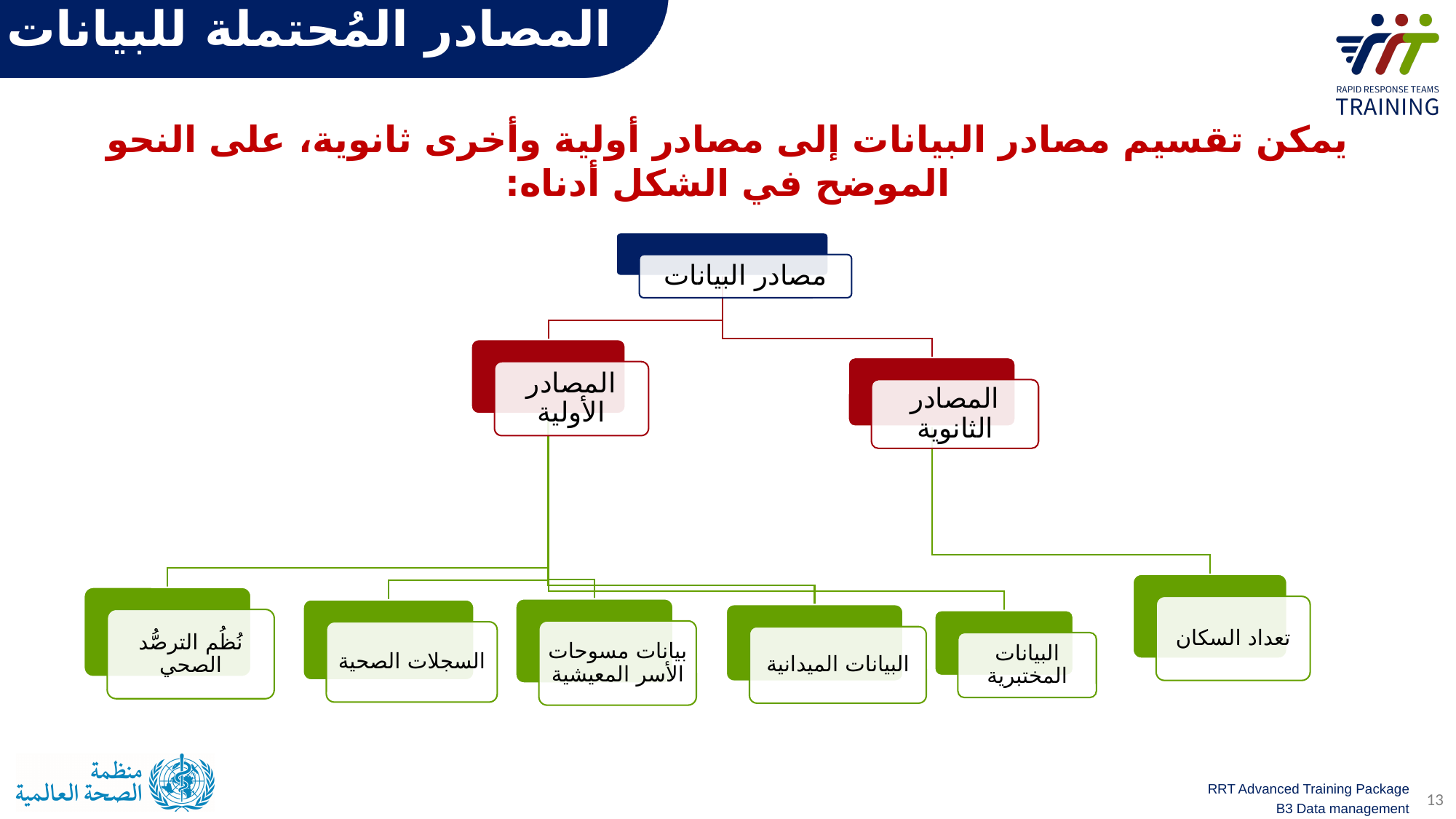

المصادر المُحتملة للبيانات
يمكن تقسيم مصادر البيانات إلى مصادر أولية وأخرى ثانوية، على النحو الموضح في الشكل أدناه:

مصادر البيانات

المصادر الأولية

المصادر الثانوية

تعداد السكان

نُظُم الترصُّد الصحي

بيانات مسوحات الأسر المعيشية

السجلات الصحية

البيانات الميدانية

البيانات المختبرية